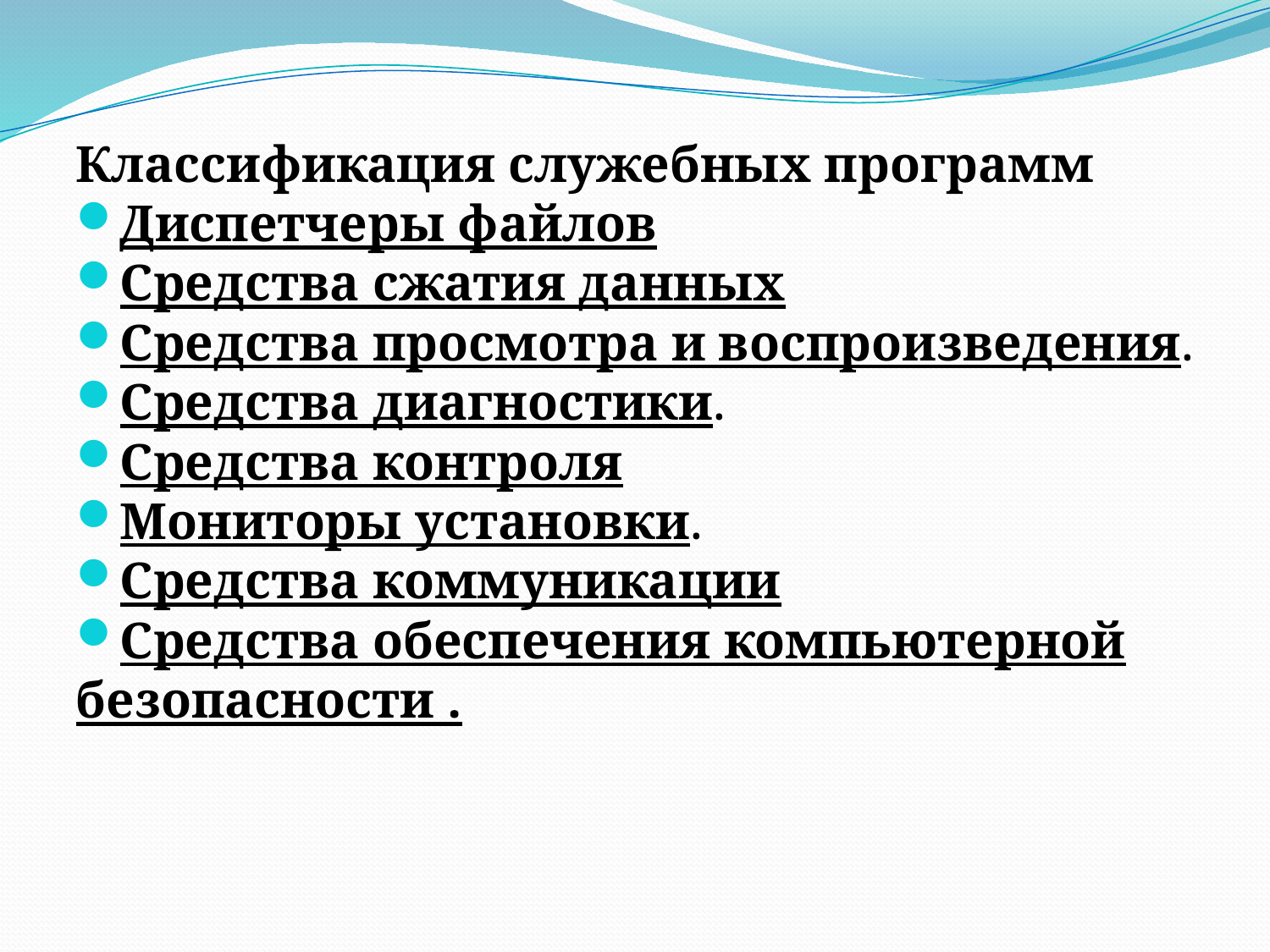

Классификация служебных программ
Диспетчеры файлов
Средства сжатия данных
Средства просмотра и воспроизведения.
Средства диагностики.
Средства контроля
Мониторы установки.
Средства коммуникации
Средства обеспечения компьютерной безопасности .